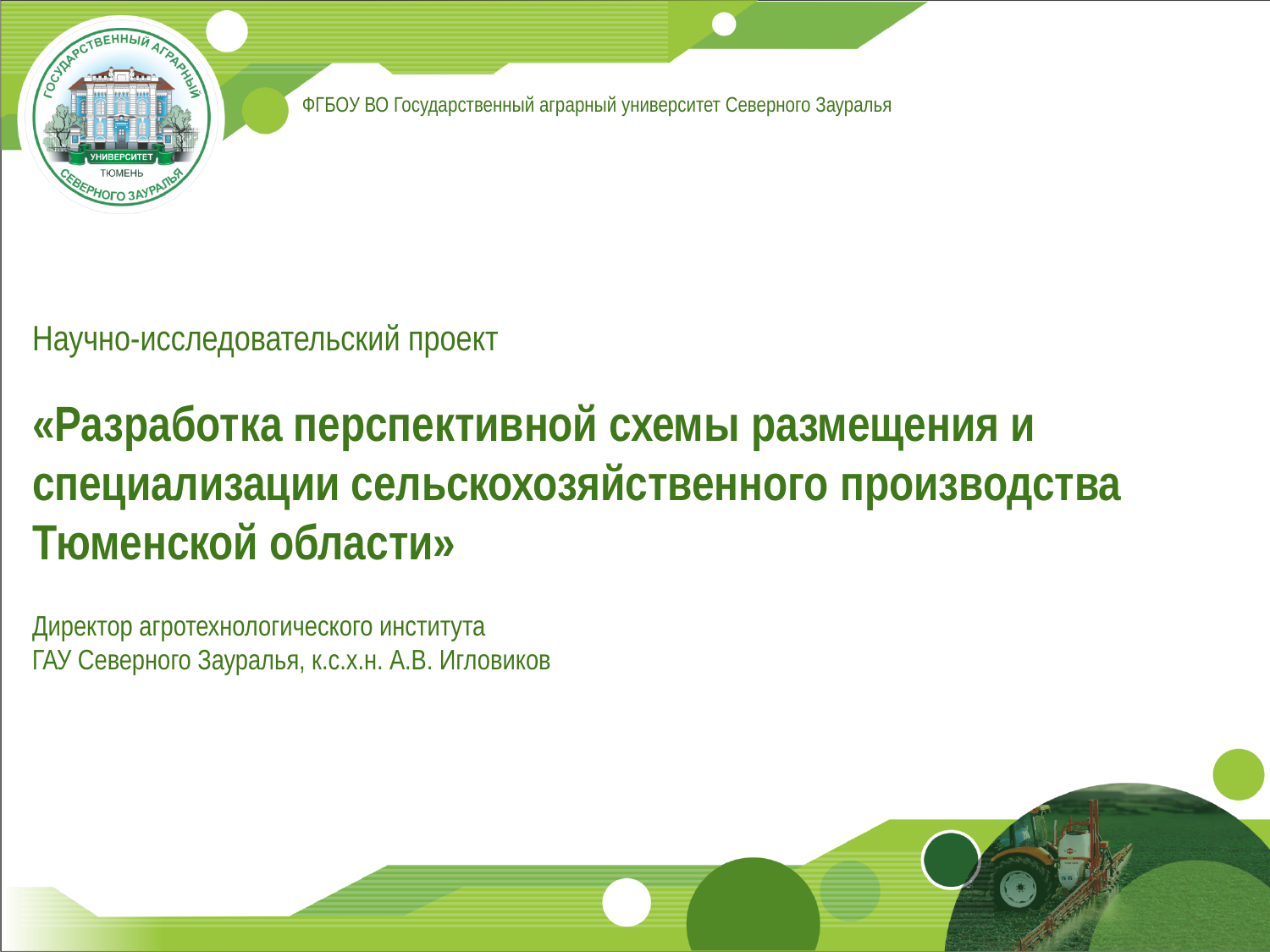

ФГБОУ ВО Государственный аграрный университет Северного Зауралья

Научно-исследовательский проект

«Разработка перспективной схемы размещения и специализации сельскохозяйственного производства Тюменской области»
Директор агротехнологического института
ГАУ Северного Зауралья, к.с.х.н. А.В. Игловиков